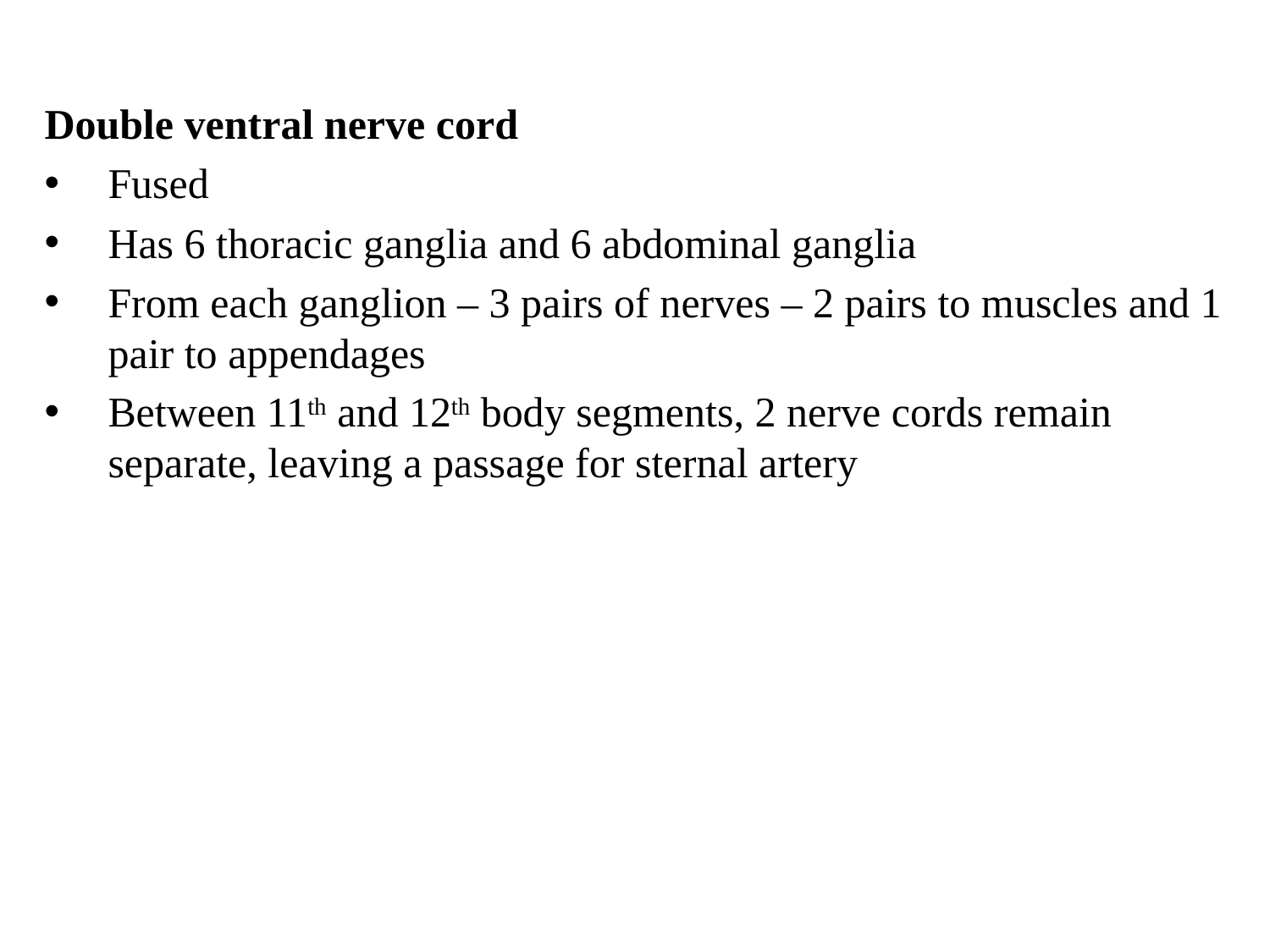

Double ventral nerve cord
Fused
Has 6 thoracic ganglia and 6 abdominal ganglia
From each ganglion – 3 pairs of nerves – 2 pairs to muscles and 1 pair to appendages
Between 11th and 12th body segments, 2 nerve cords remain separate, leaving a passage for sternal artery